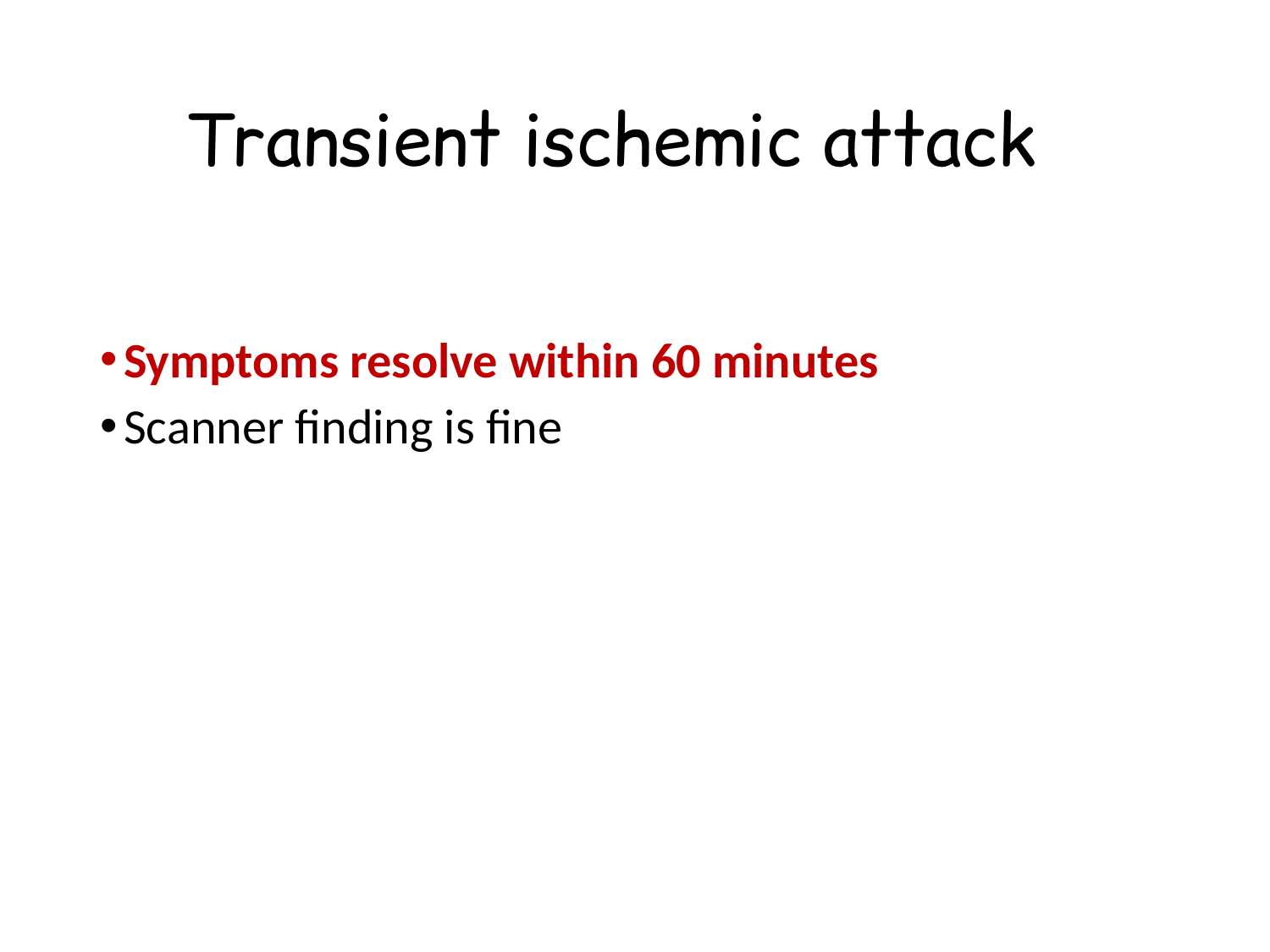

# Transient ischemic attack

Symptoms resolve within 60 minutes
Scanner finding is fine